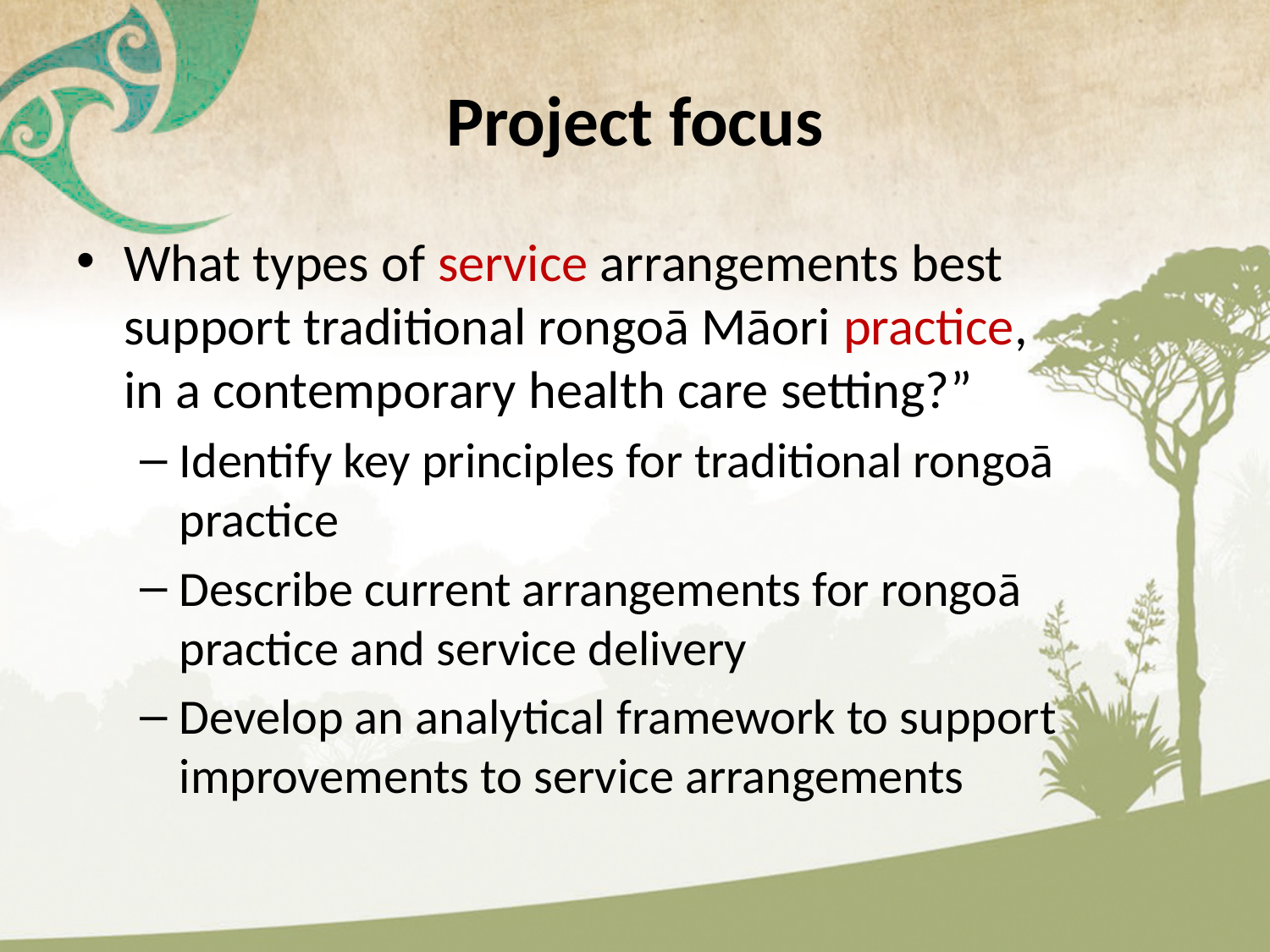

# Project focus
What types of service arrangements best support traditional rongoā Māori practice, in a contemporary health care setting?”
Identify key principles for traditional rongoā practice
Describe current arrangements for rongoā practice and service delivery
Develop an analytical framework to support improvements to service arrangements